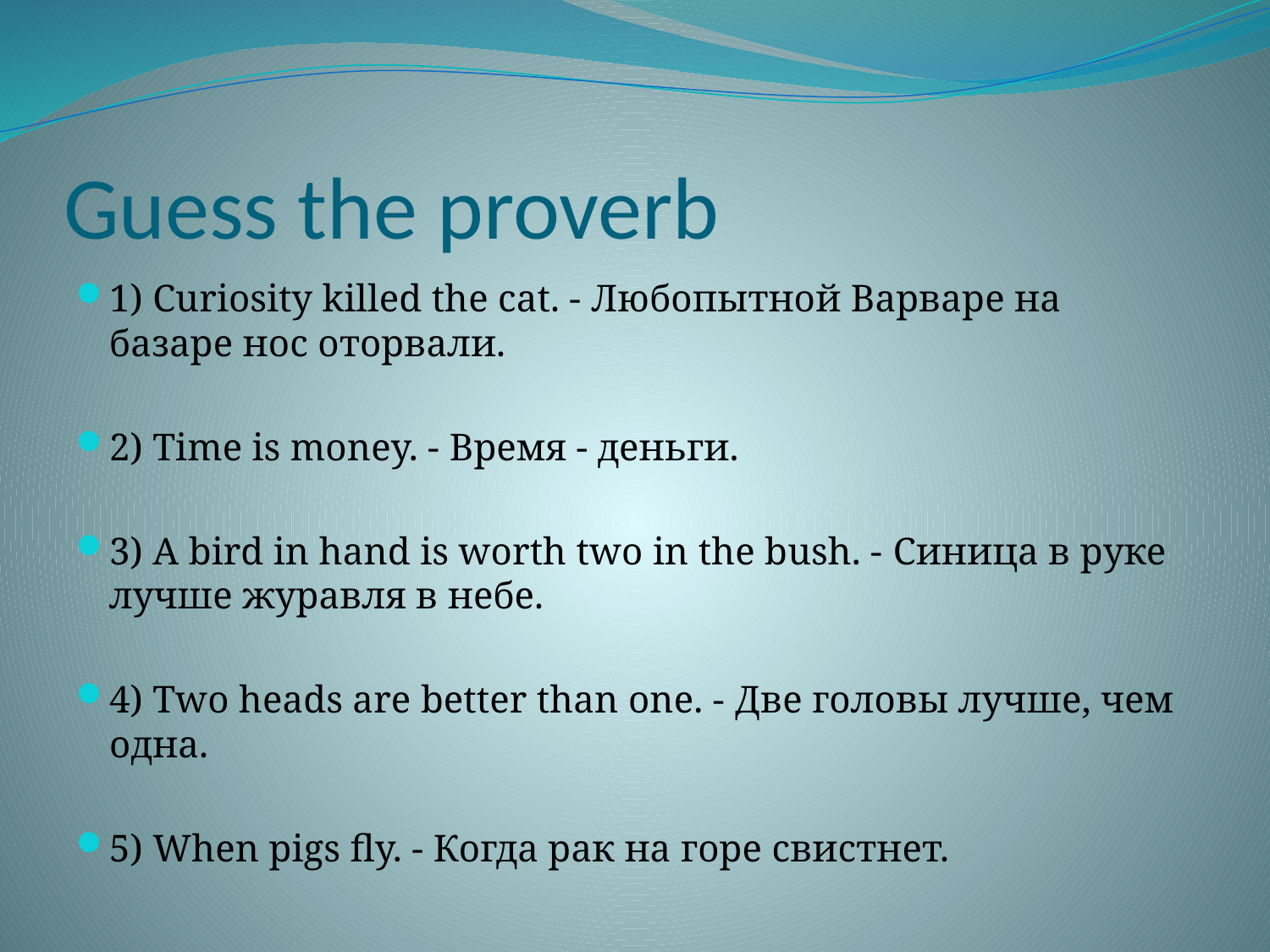

# Guess the proverb
1) Curiosity killed the cat. - Любопытной Варваре на базаре нос оторвали.

2) Time is money. - Время - деньги.

3) A bird in hand is worth two in the bush. - Синица в руке лучше журавля в небе.

4) Two heads are better than one. - Две головы лучше, чем одна.

5) When pigs fly. - Когда рак на горе свистнет.